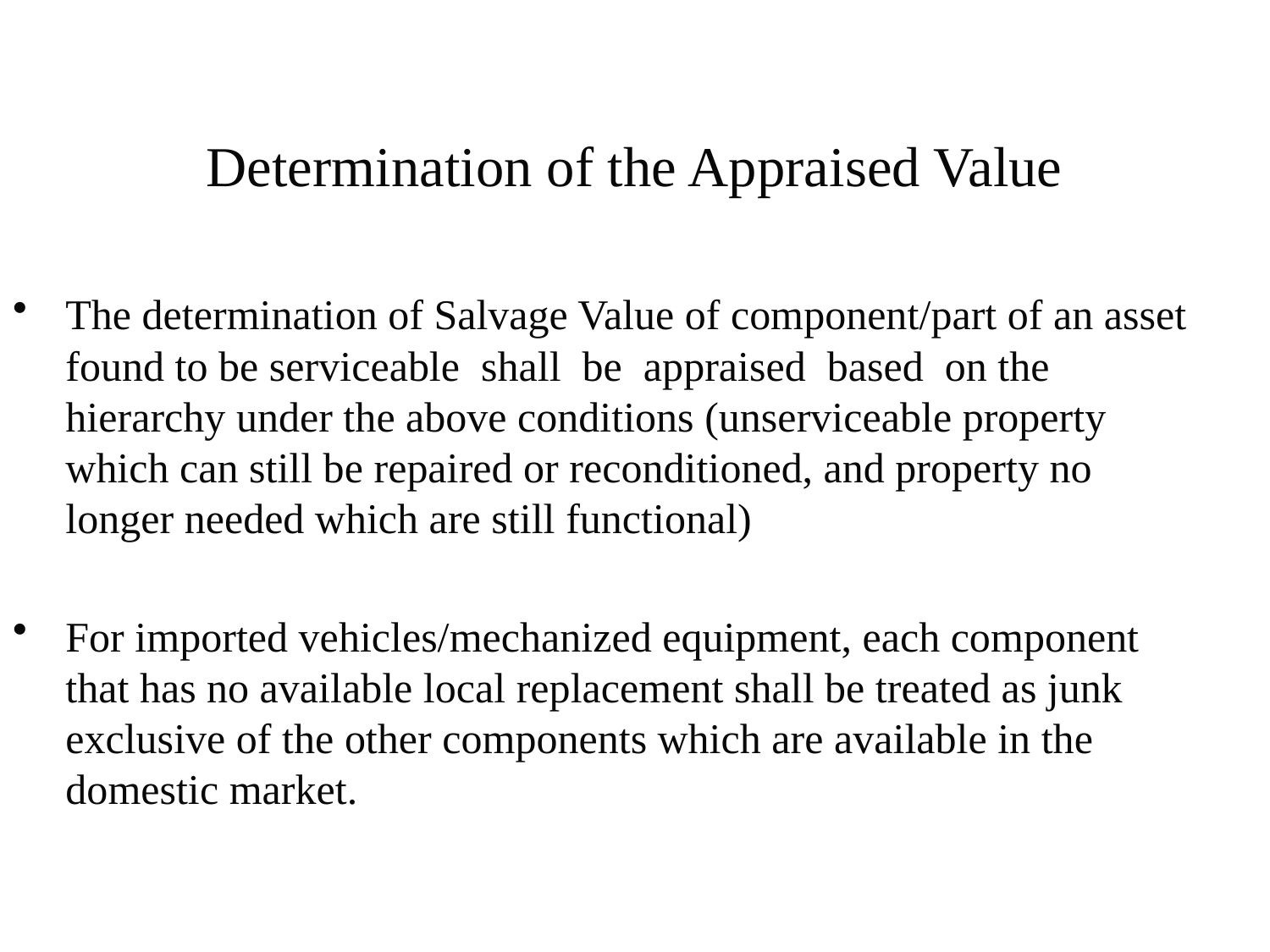

# Determination of the Appraised Value

The determination of Salvage Value of component/part of an asset found to be serviceable  shall  be  appraised  based  on the hierarchy under the above conditions (unserviceable property which can still be repaired or reconditioned, and property no longer needed which are still functional)

For imported vehicles/mechanized equipment, each component that has no available local replacement shall be treated as junk exclusive of the other components which are available in the domestic market.